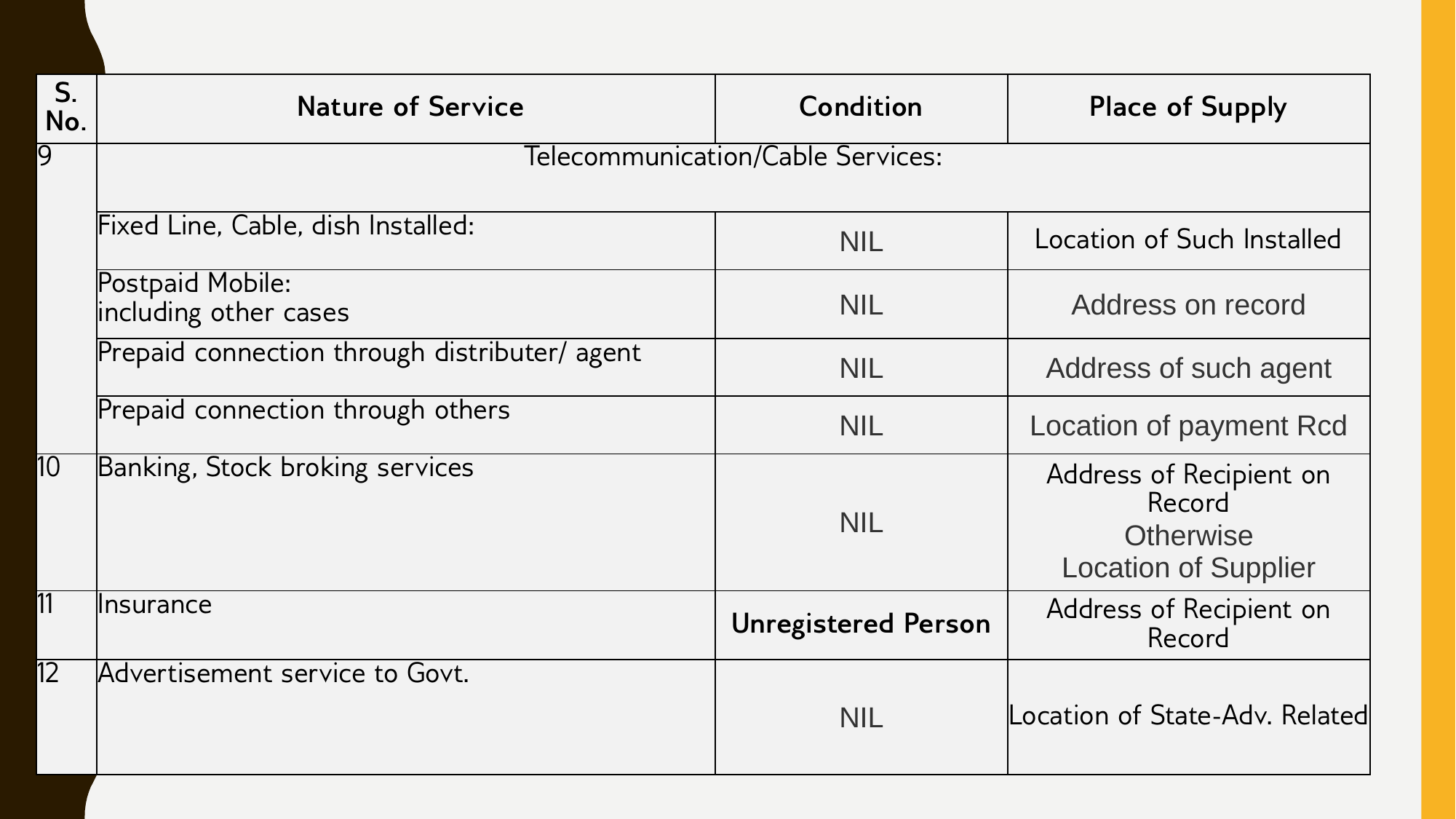

# Sec.12 ……….Place of Supply
| S. No. | Nature of Service | Condition | Place of Supply |
| --- | --- | --- | --- |
| 9 | Telecommunication/Cable Services: |  |  |
|  | Fixed Line, Cable, dish Installed: | NIL | Location of Such Installed |
|  | Postpaid Mobile: including other cases | NIL | Address on record |
|  | Prepaid connection through distributer/ agent | NIL | Address of such agent |
|  | Prepaid connection through others | NIL | Location of payment Rcd |
| 10 | Banking, Stock broking services | NIL | Address of Recipient on Record Otherwise Location of Supplier |
| 11 | Insurance | Unregistered Person | Address of Recipient on Record |
| 12 | Advertisement service to Govt. | NIL | Location of State-Adv. Related |